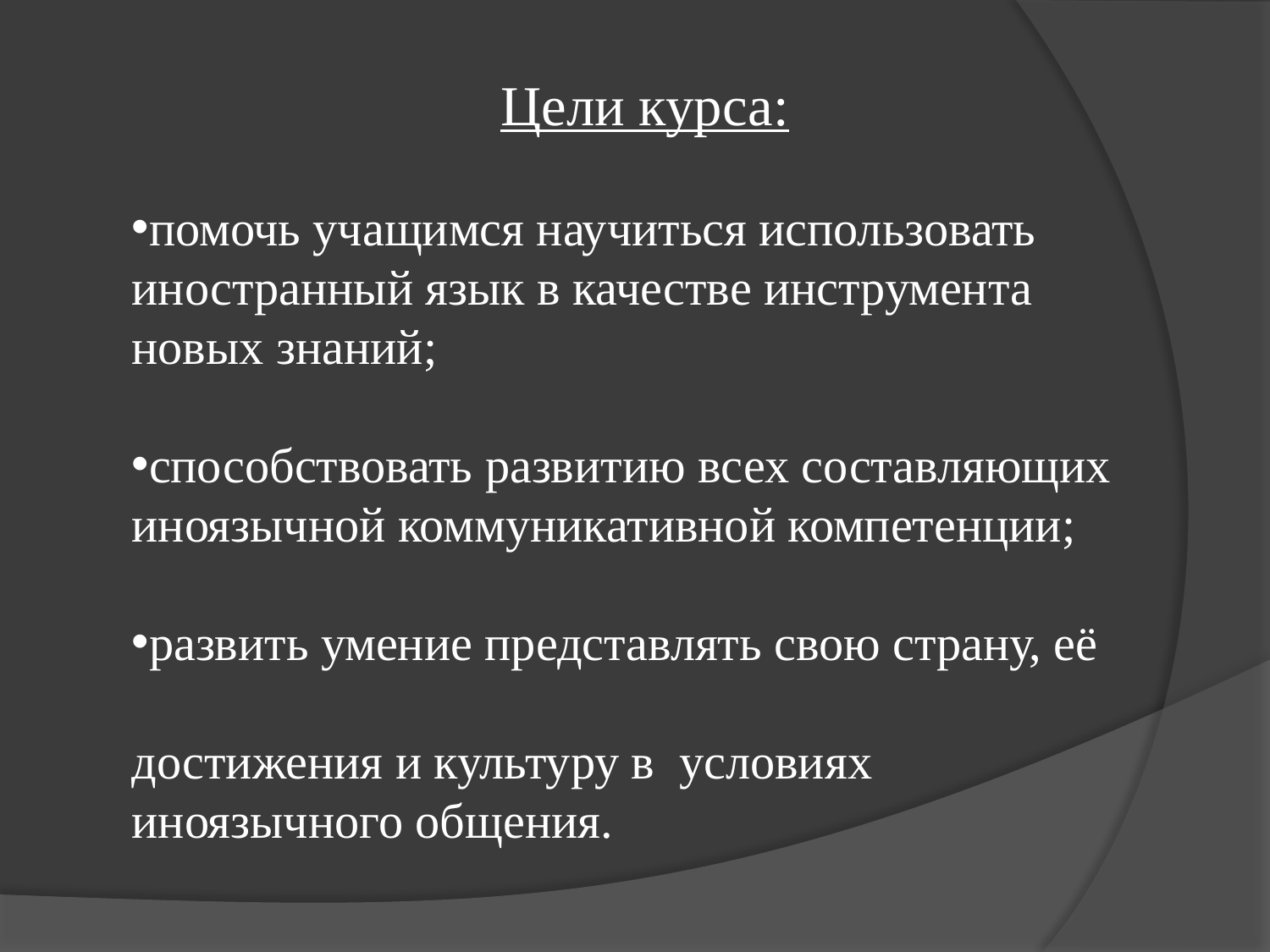

Цели курса:

помочь учащимся научиться использовать
иностранный язык в качестве инструмента
новых знаний;

способствовать развитию всех составляющих
иноязычной коммуникативной компетенции;

развить умение представлять свою страну, её
достижения и культуру в  условиях    иноязычного общения.